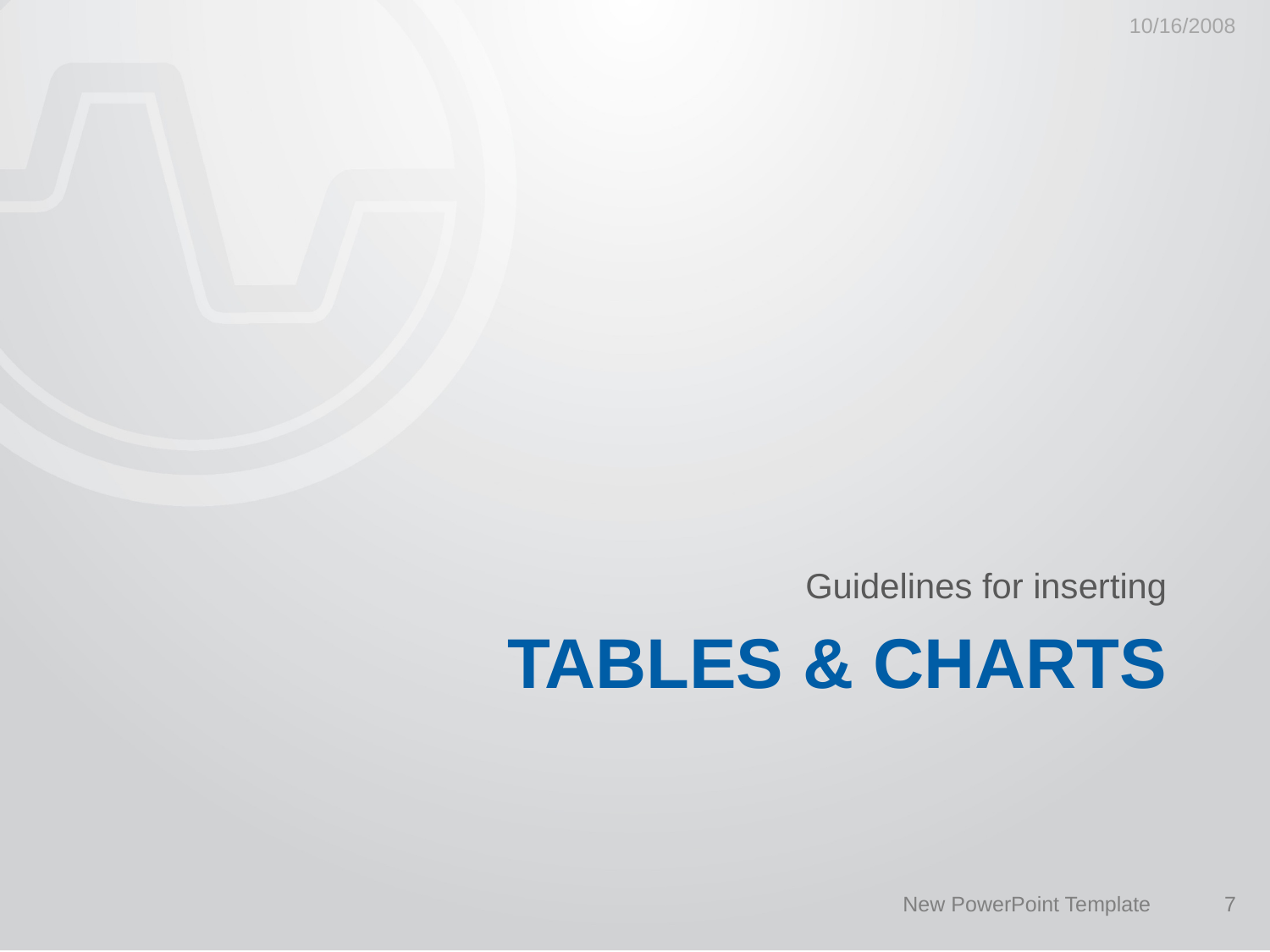

10/16/2008
Guidelines for inserting
# TABLES & CHARTS
New PowerPoint Template
7